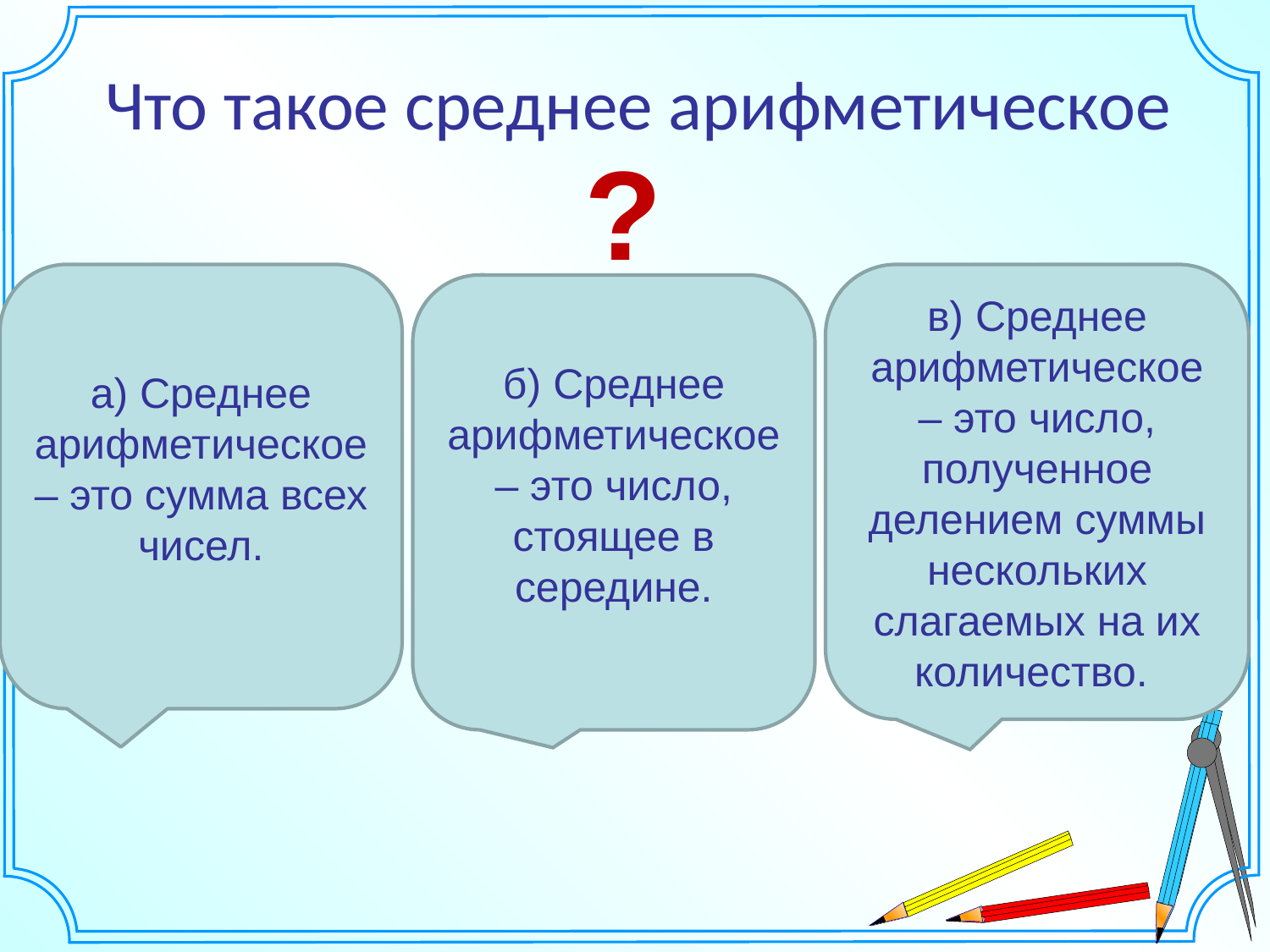

Что такое среднее арифметическое
?
а) Среднее арифметическое – это сумма всех чисел.

в) Среднее арифметическое – это число, полученное делением суммы нескольких слагаемых на их количество.

б) Среднее арифметическое – это число, стоящее в середине.